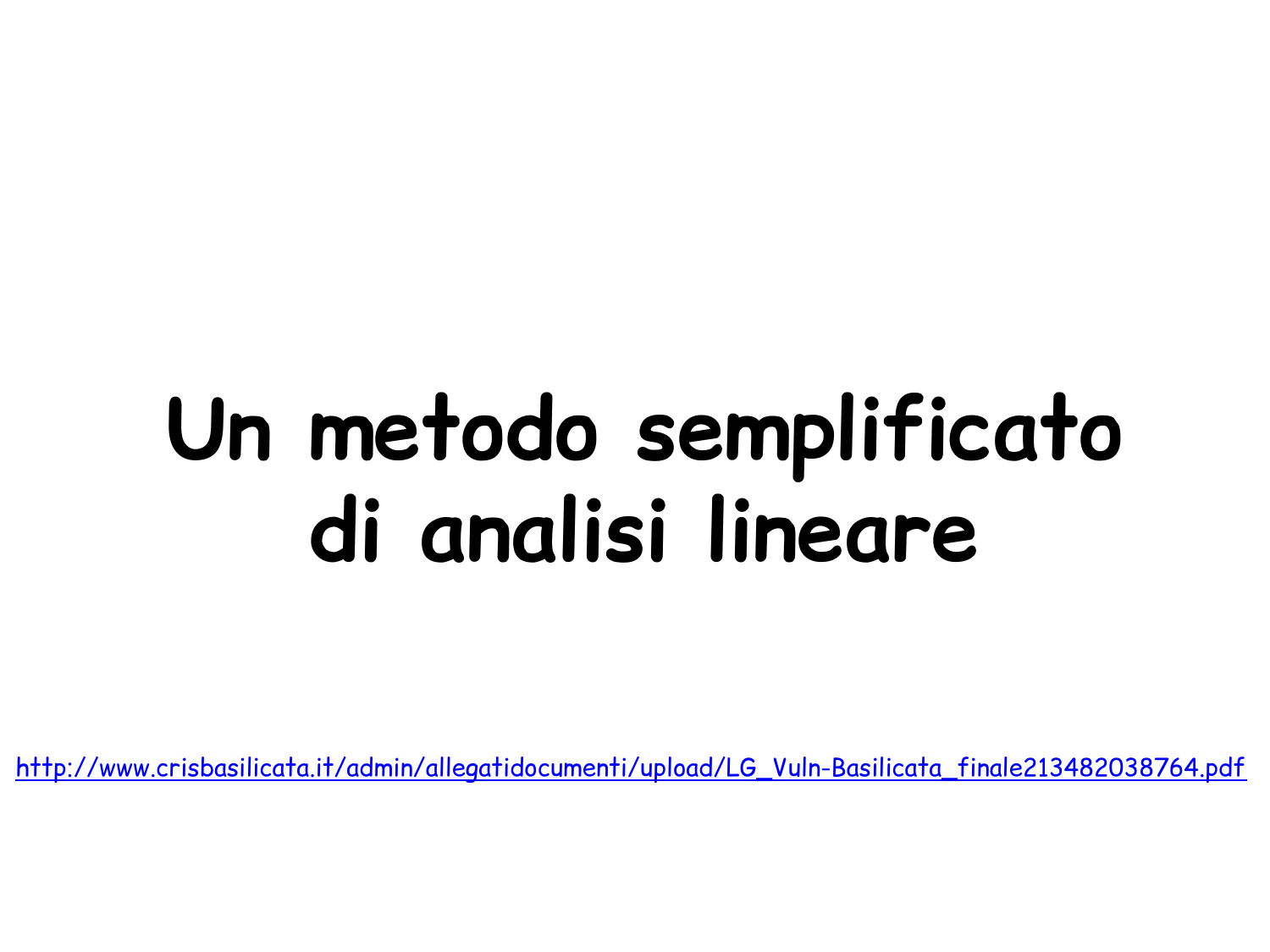

# Un metodo semplificato di analisi lineare
http://www.crisbasilicata.it/admin/allegatidocumenti/upload/LG_Vuln-Basilicata_finale213482038764.pdf